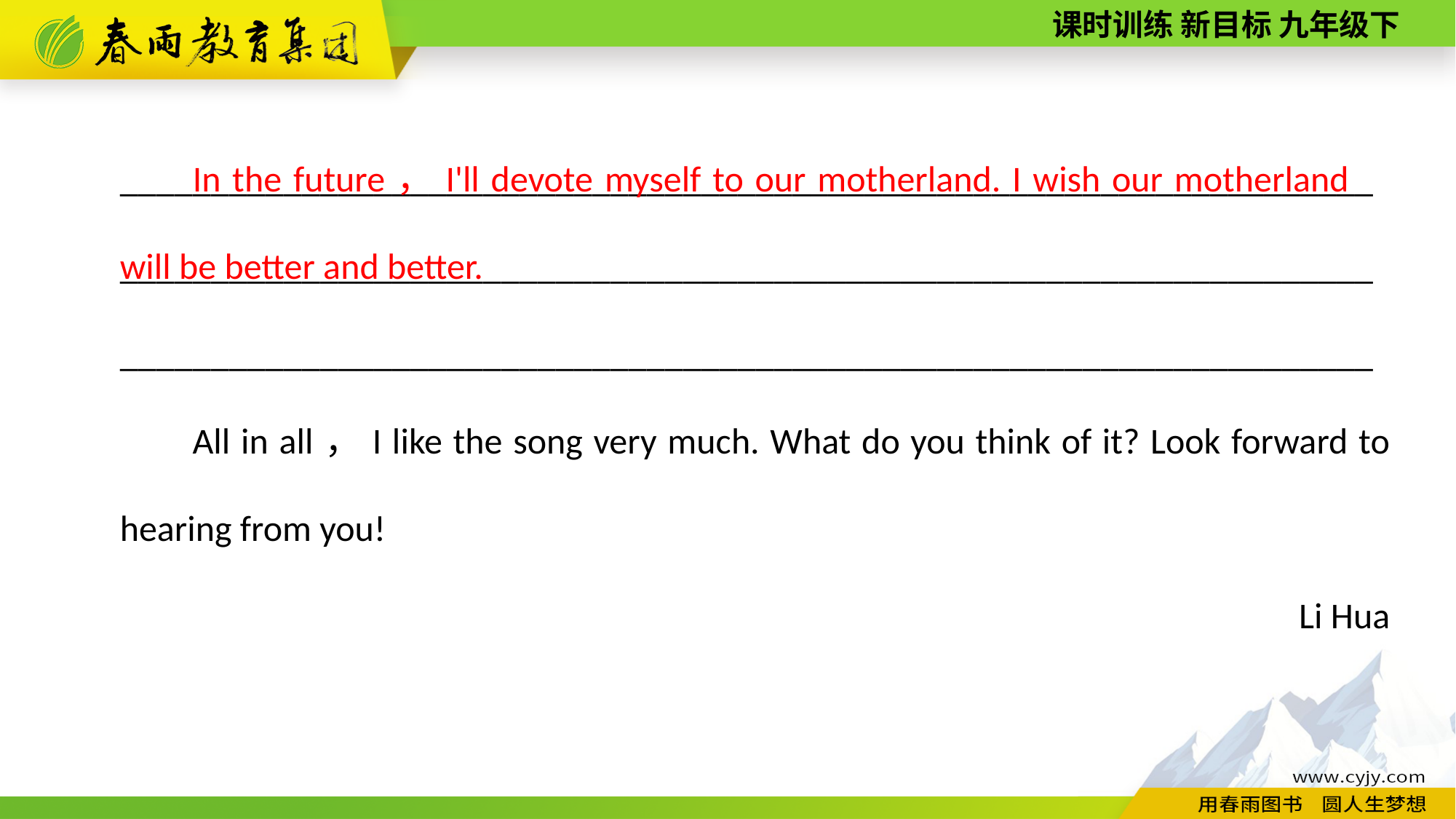

In the future，I'll devote myself to our motherland. I wish our motherland will be better and better.
_____________________________________________________________________
_____________________________________________________________________
_____________________________________________________________________
All in all，I like the song very much. What do you think of it? Look forward to hearing from you!
Li Hua